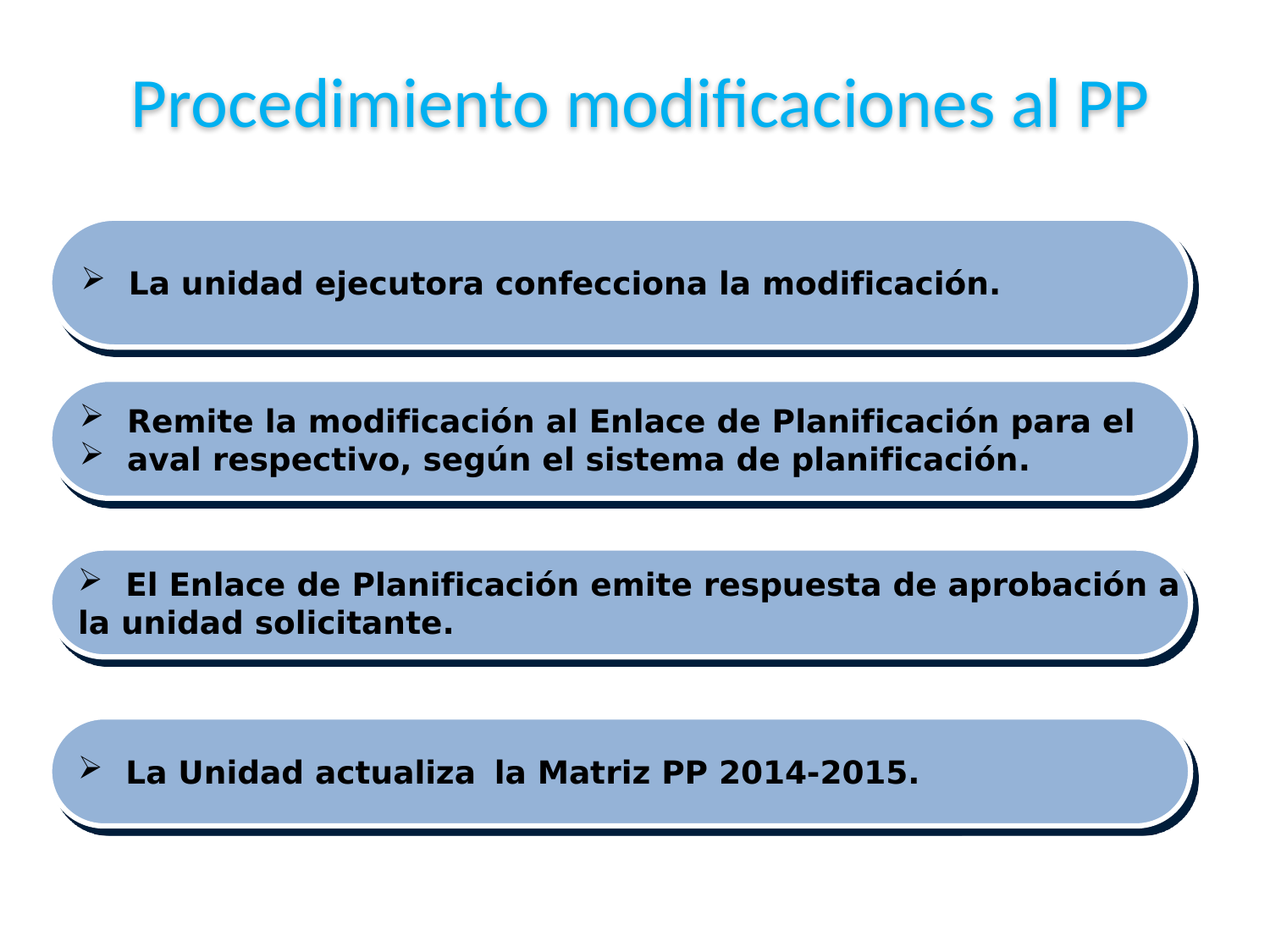

Procedimiento modificaciones al PP
La unidad ejecutora confecciona la modificación.
Remite la modificación al Enlace de Planificación para el
aval respectivo, según el sistema de planificación.
El Enlace de Planificación emite respuesta de aprobación a
la unidad solicitante.
La Unidad actualiza  la Matriz PP 2014-2015.